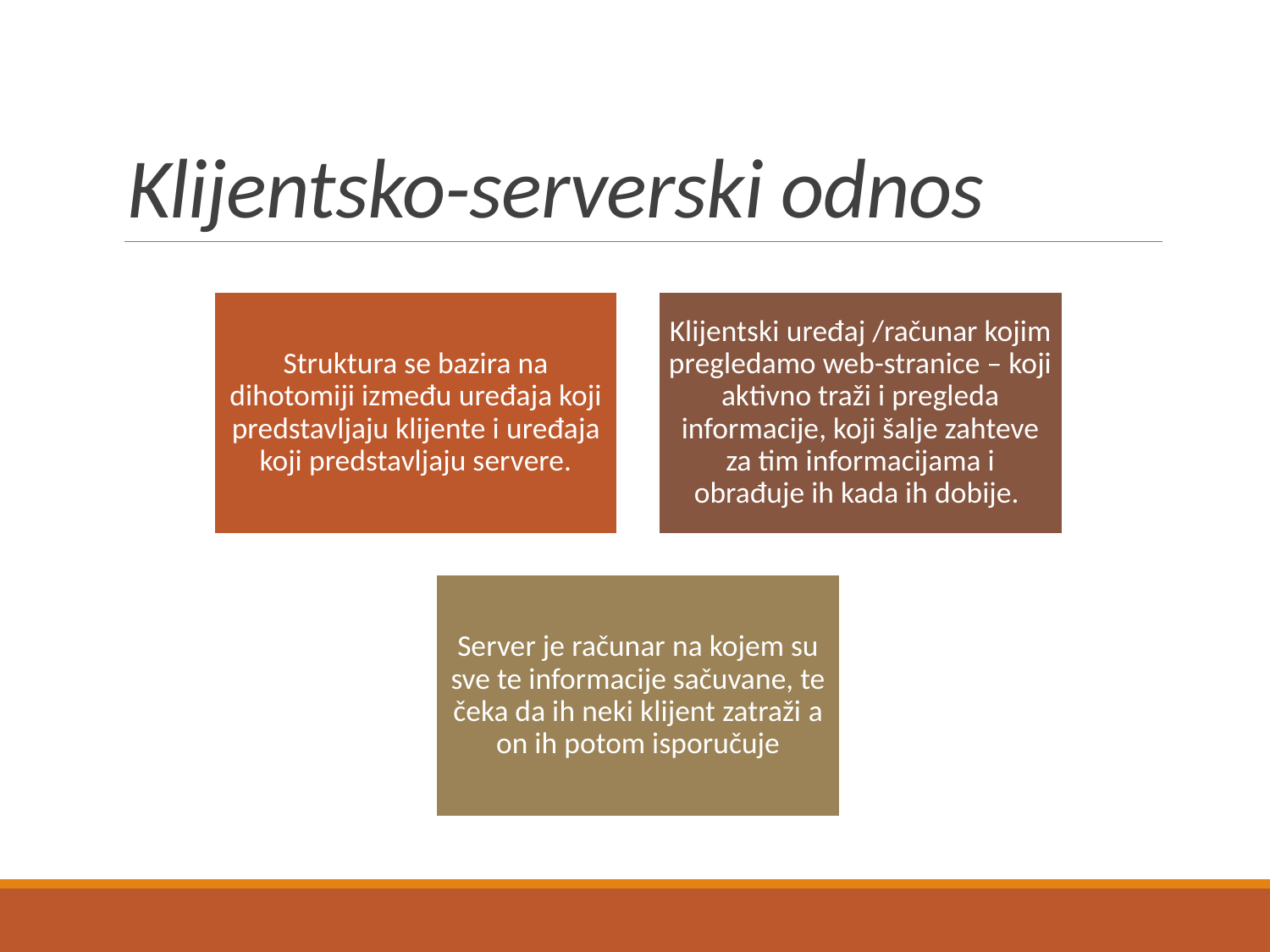

# Klijentsko-serverski odnos
Struktura se bazira na dihotomiji između uređaja koji predstavljaju klijente i uređaja koji predstavljaju servere.
Klijentski uređaj /računar kojim pregledamo web-stranice – koji aktivno traži i pregleda informacije, koji šalje zahteve za tim informacijama i obrađuje ih kada ih dobije.
Server je računar na kojem su sve te informacije sačuvane, te čeka da ih neki klijent zatraži a on ih potom isporučuje